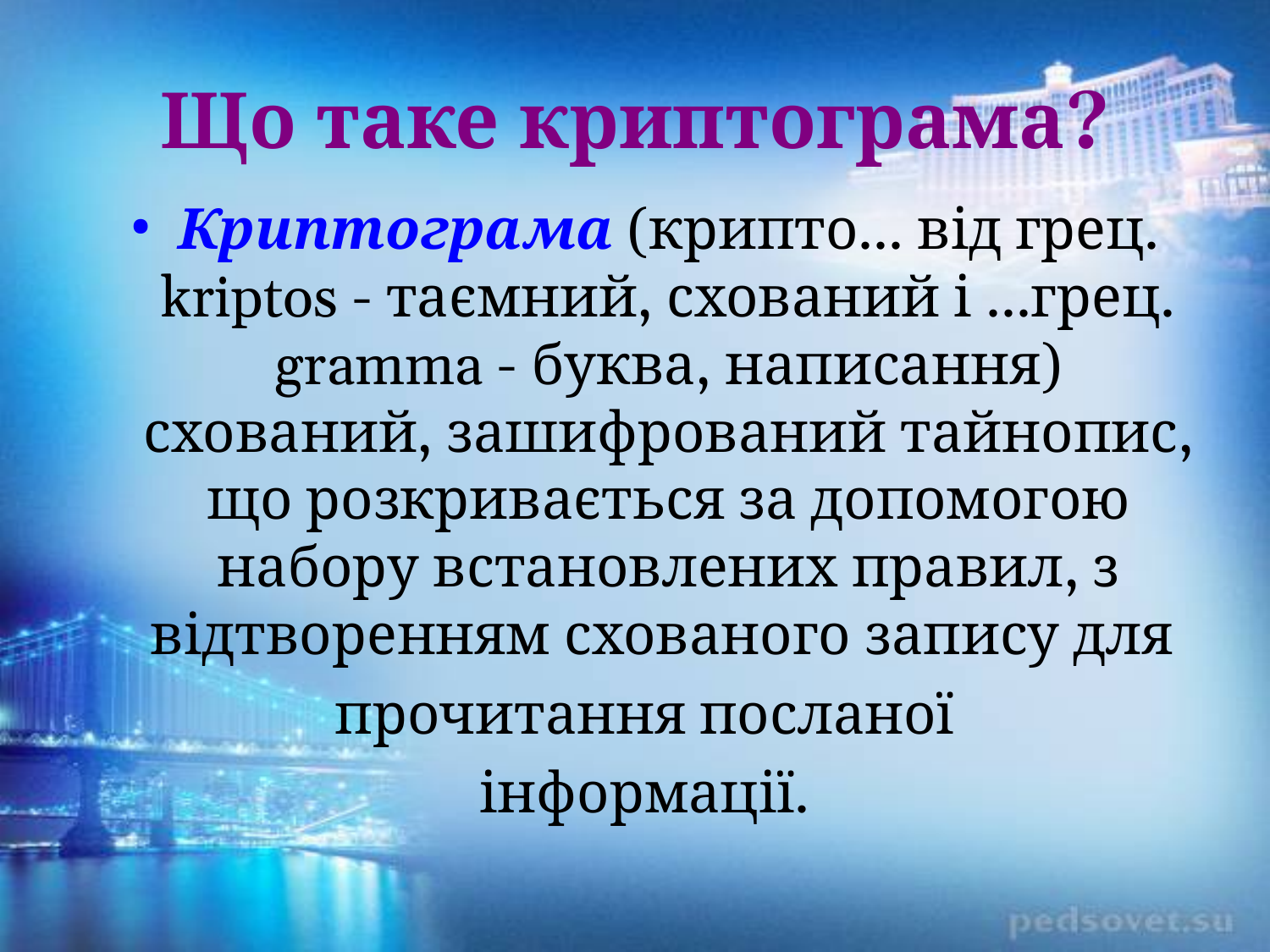

# Що таке криптограма?
Криптограма (крипто... від грец. kriptos - таємний, схований і ...грец. gramma - буква, написання) схований, зашифрований тайнопис, що розкривається за допомогою набору встановлених правил, з відтворенням схованого запису для
 прочитання посланої
інформації.